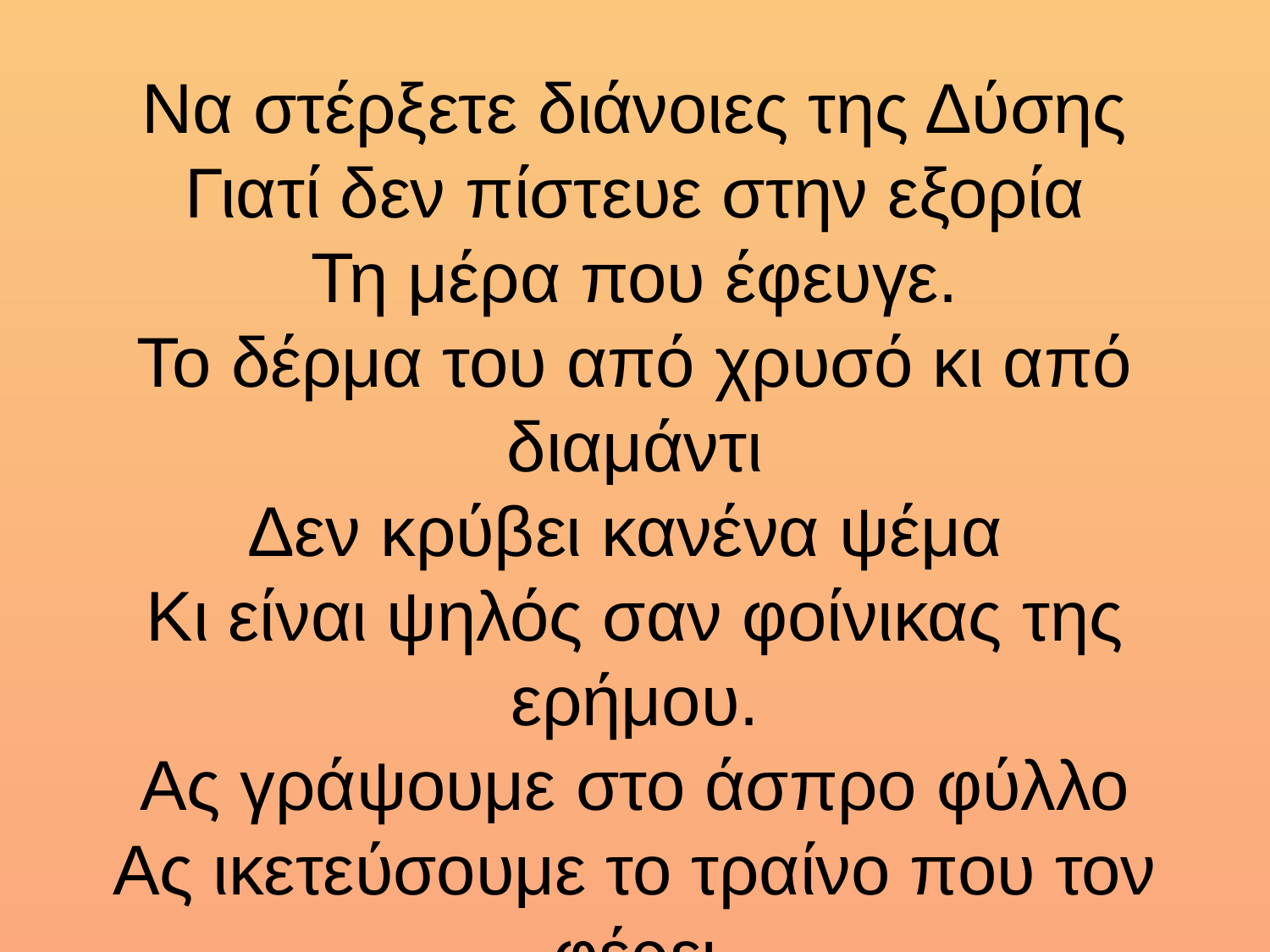

Να στέρξετε διάνοιες της Δύσης
Γιατί δεν πίστευε στην εξορία
Τη μέρα που έφευγε.
Το δέρμα του από χρυσό κι από διαμάντι
Δεν κρύβει κανένα ψέμα
Κι είναι ψηλός σαν φοίνικας της ερήμου.
Ας γράψουμε στο άσπρο φύλλο
Ας ικετεύσουμε το τραίνο που τον φέρει
Τον αδελφό μου να προσέξει.